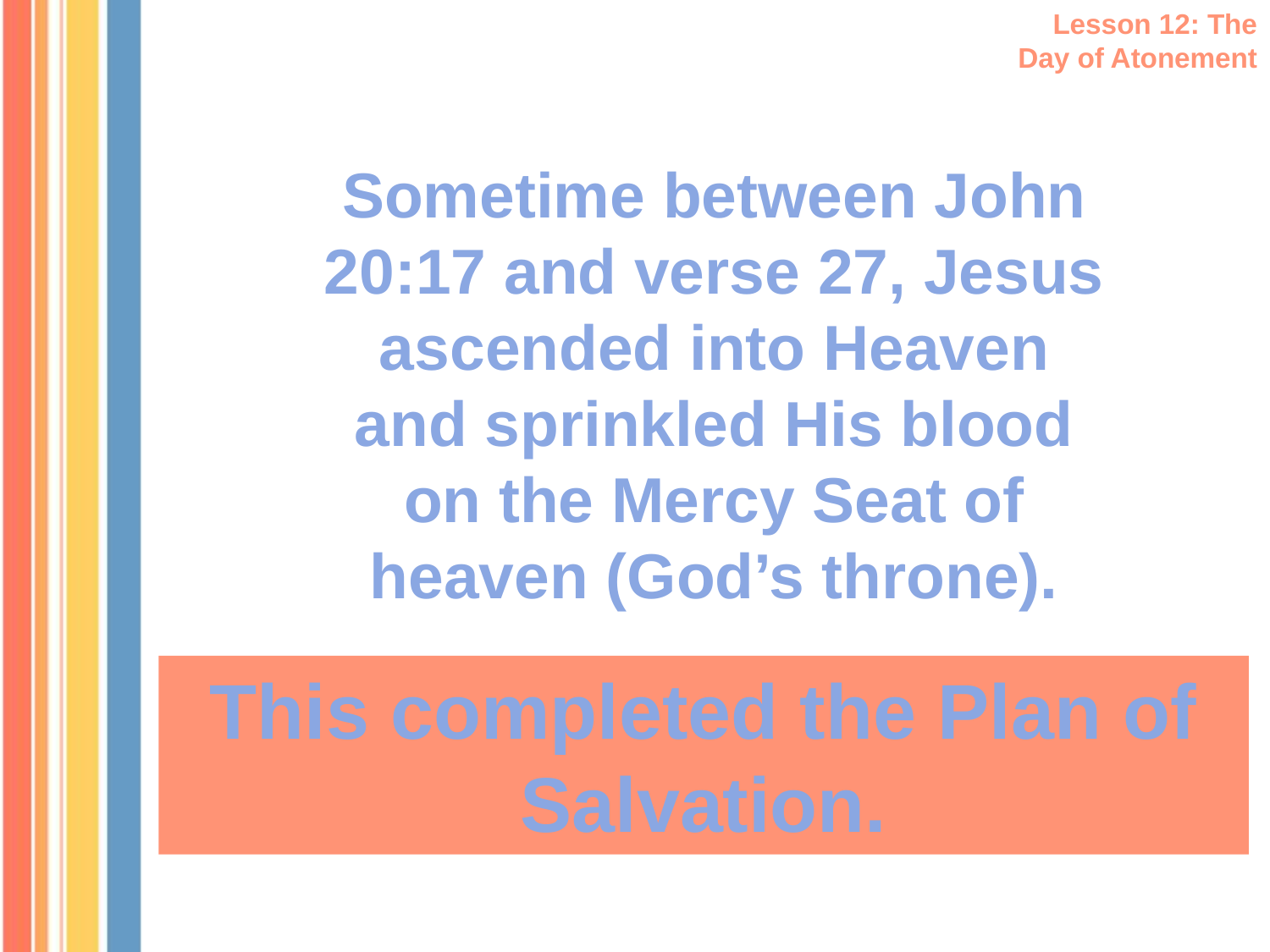

Lesson 12: The Day of Atonement
Sometime between John 20:17 and verse 27, Jesus ascended into Heaven and sprinkled His blood on the Mercy Seat of heaven (God’s throne).
This completed the Plan of Salvation.